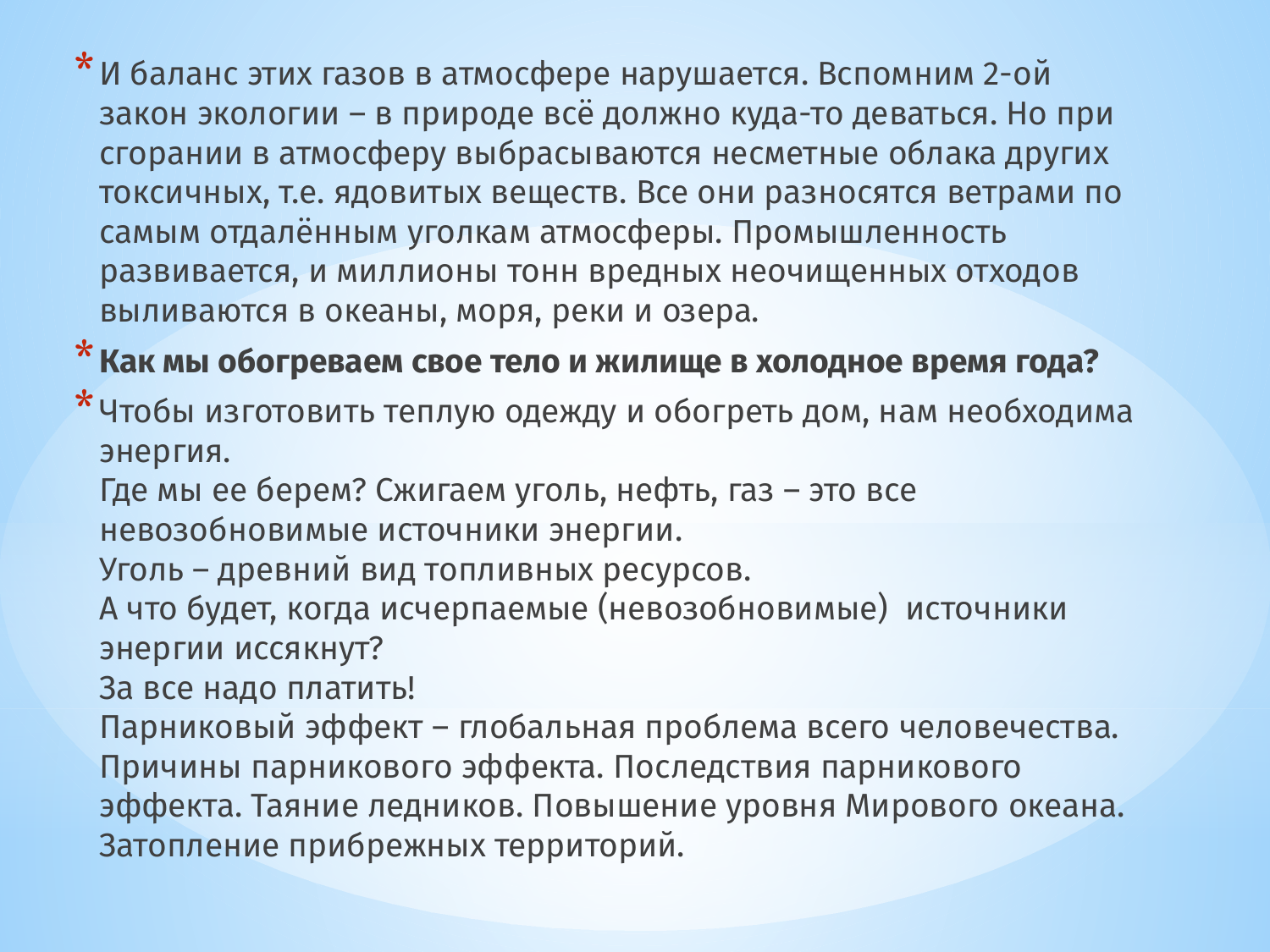

И баланс этих газов в атмосфере нарушается. Вспомним 2-ой закон экологии – в природе всё должно куда-то деваться. Но при сгорании в атмосферу выбрасываются несметные облака других токсичных, т.е. ядовитых веществ. Все они разносятся ветрами по самым отдалённым уголкам атмосферы. Промышленность развивается, и миллионы тонн вредных неочищенных отходов выливаются в океаны, моря, реки и озера.
Как мы обогреваем свое тело и жилище в холодное время года?
Чтобы изготовить теплую одежду и обогреть дом, нам необходима энергия.
Где мы ее берем? Сжигаем уголь, нефть, газ – это все невозобновимые источники энергии.
Уголь – древний вид топливных ресурсов.
А что будет, когда исчерпаемые (невозобновимые)  источники энергии иссякнут?
За все надо платить!
Парниковый эффект – глобальная проблема всего человечества.
Причины парникового эффекта. Последствия парникового эффекта. Таяние ледников. Повышение уровня Мирового океана.
Затопление прибрежных территорий.